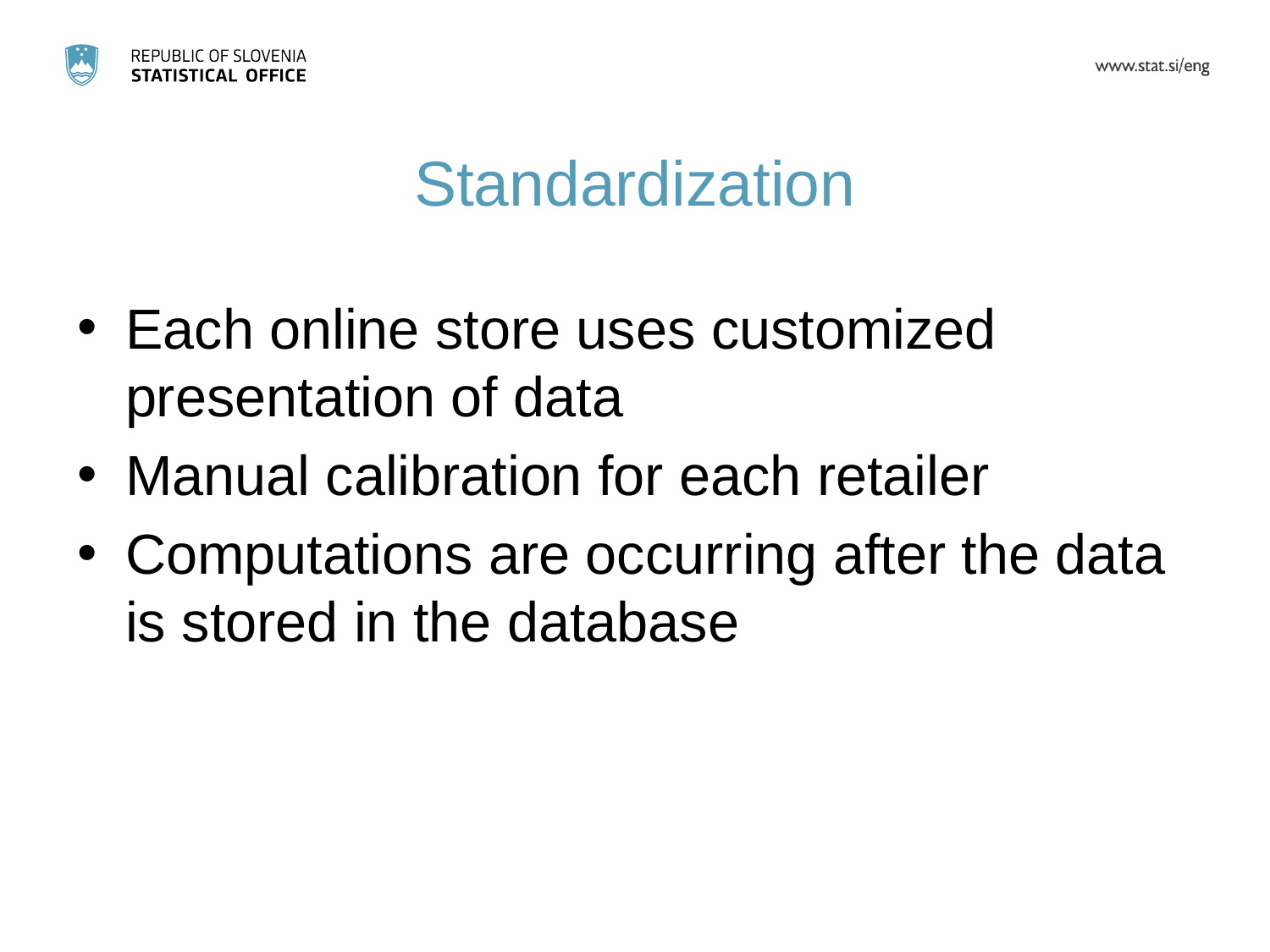

# Standardization
Each online store uses customized presentation of data
Manual calibration for each retailer
Computations are occurring after the data is stored in the database